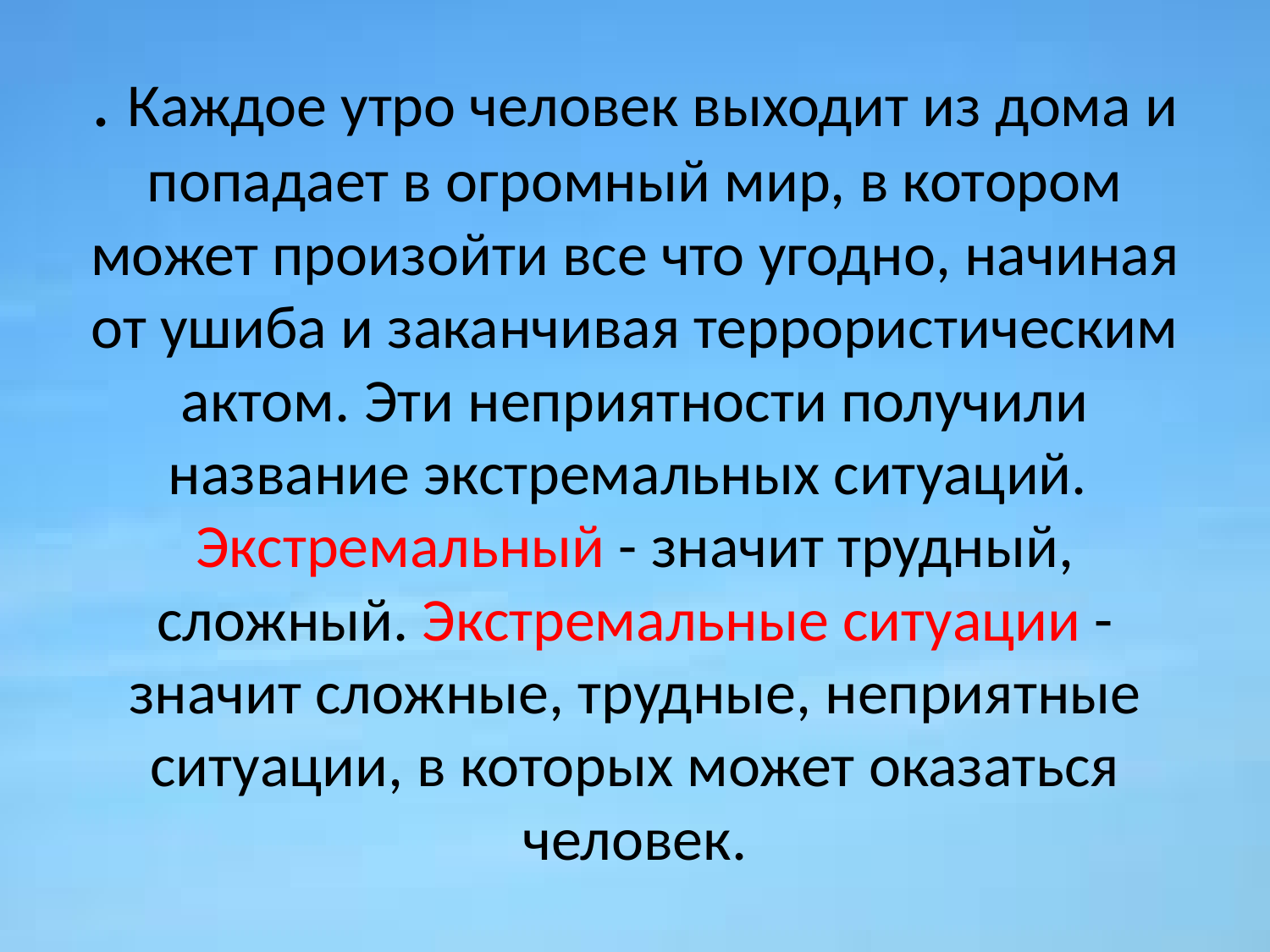

# . Каждое утро человек выходит из дома и попадает в огромный мир, в котором может произойти все что угодно, начиная от ушиба и заканчивая террористическим актом. Эти неприятности получили название экстремальных ситуаций. Экстремальный - значит трудный, сложный. Экстремальные ситуации - значит сложные, трудные, неприятные ситуации, в которых может оказаться человек.